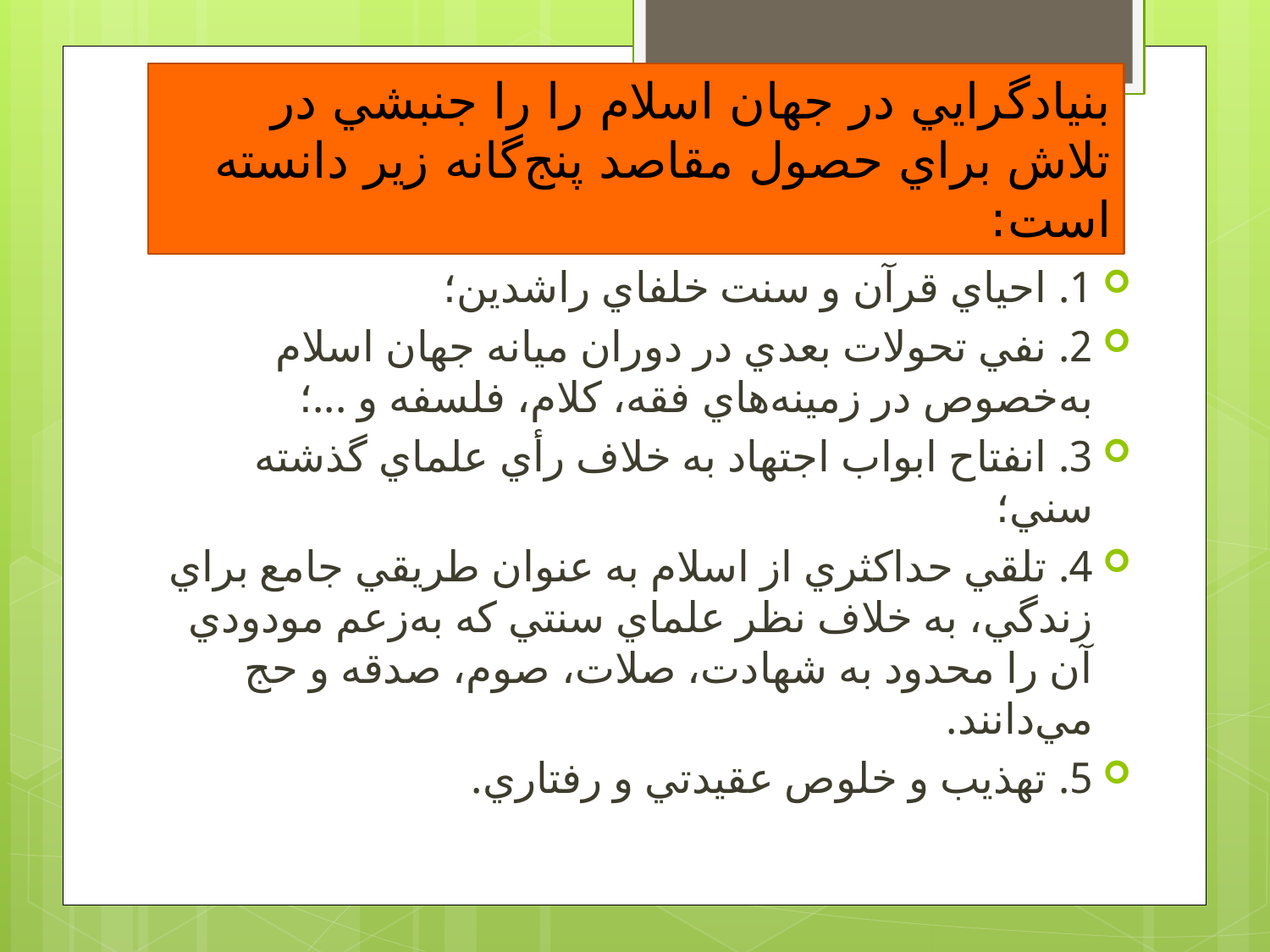

# بنيادگرايي در جهان اسلام را را جنبشي در تلاش براي حصول مقاصد پنج‌گانه زير دانسته است:
1. احياي قرآن و سنت خلفاي راشدين؛
2. نفي تحولات بعدي در دوران ميانه جهان اسلام به‌خصوص در زمينه‌هاي فقه، کلام، فلسفه و ...؛
3. انفتاح ابواب اجتهاد به خلاف رأي علماي گذشته سني؛
4. تلقي حداکثري از اسلام به عنوان طريقي جامع براي زندگي، به خلاف نظر علماي سنتي که به‌زعم مودودي آن را محدود به شهادت، صلات، صوم، صدقه و حج مي‌دانند.
5. تهذيب و خلوص عقيدتي و رفتاري.